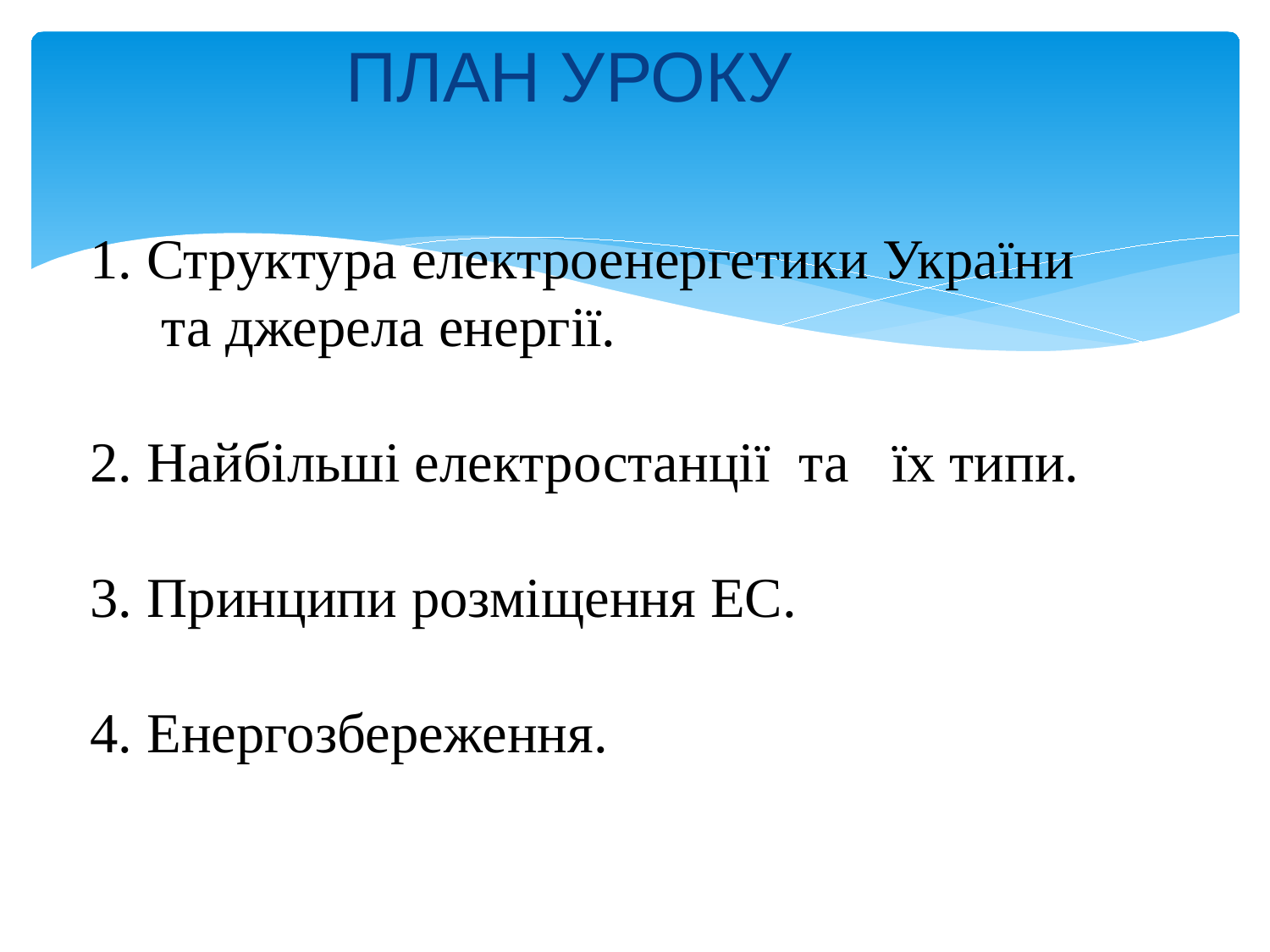

ПЛАН УРОКУ
 1. Структура електроенергетики України
      та джерела енергії.

 2. Найбільші електростанції  та   їх типи.

 3. Принципи розміщення ЕС.

 4. Енергозбереження.